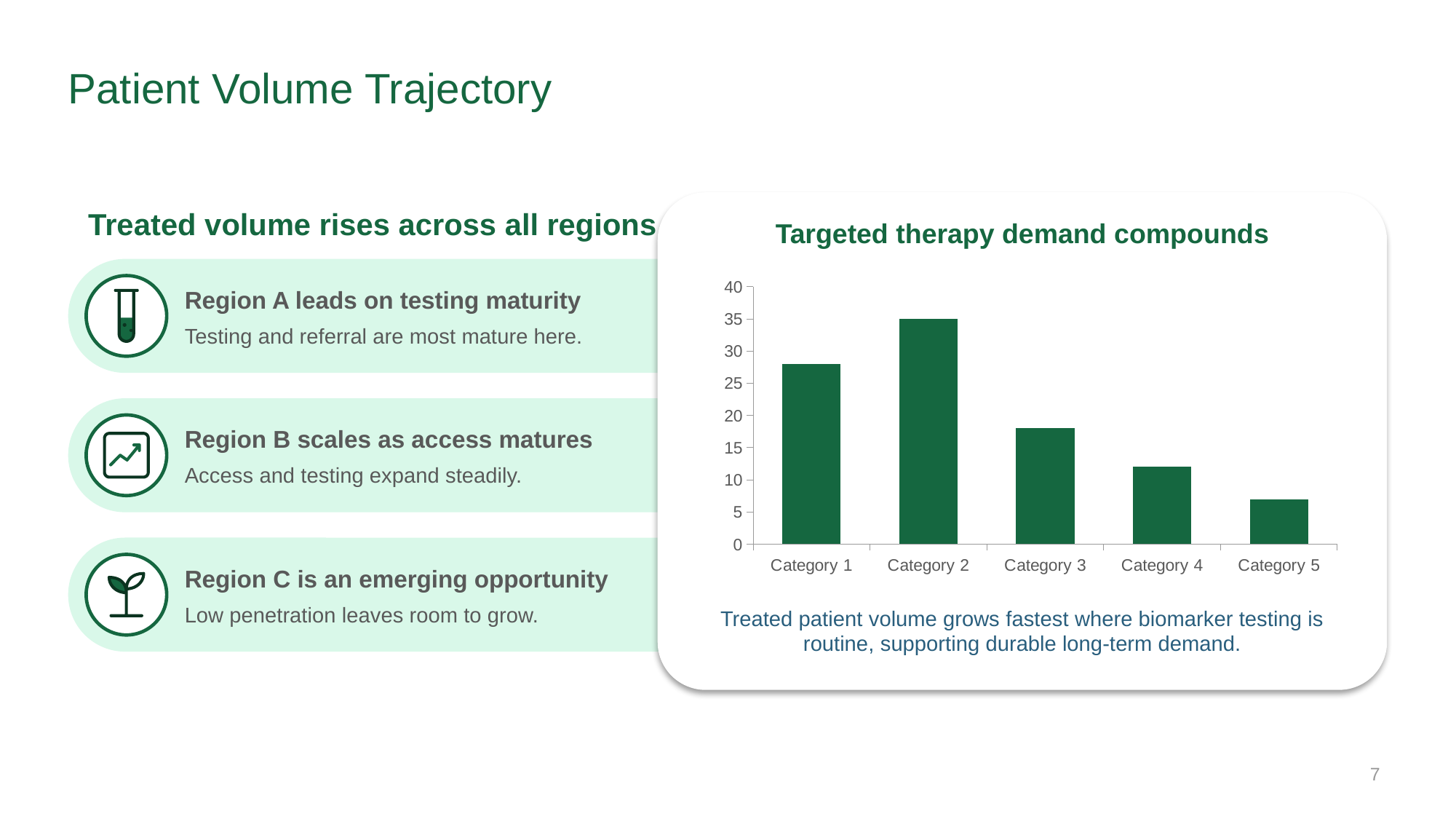

# Patient Volume Trajectory

Treated volume rises across all regions
Targeted therapy demand compounds

### Chart

| Category | Segment Share |
|---|---|
| Category 1 | 28.0 |
| Category 2 | 35.0 |
| Category 3 | 18.0 |
| Category 4 | 12.0 |
| Category 5 | 7.0 |
Region A leads on testing maturity
Testing and referral are most mature here.

Region B scales as access matures
Access and testing expand steadily.

Region C is an emerging opportunity
Low penetration leaves room to grow.

Treated patient volume grows fastest where biomarker testing is routine, supporting durable long-term demand.
7